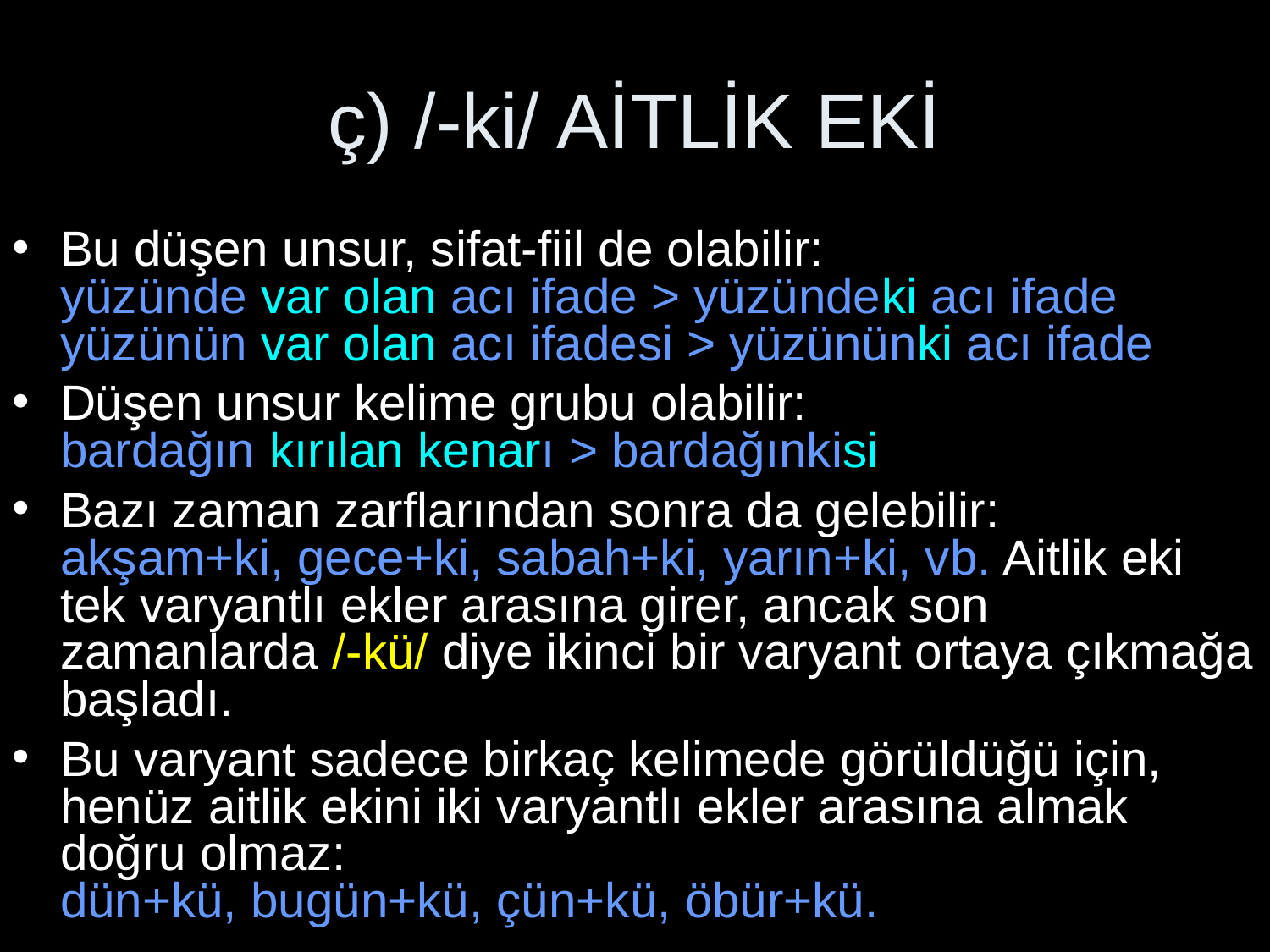

# ç) /-ki/ AİTLİK EKİ
Bu düşen unsur, sifat-fiil de olabilir:
yüzünde var olan acı ifade > yüzündeki acı ifade
yüzünün var olan acı ifadesi > yüzününki acı ifade
Düşen unsur kelime grubu olabilir:
bardağın kırılan kenarı > bardağınkisi
Bazı zaman zarflarından sonra da gelebilir:
akşam+ki, gece+ki, sabah+ki, yarın+ki, vb. Aitlik eki tek varyantlı ekler arasına girer, ancak son zamanlarda /-kü/ diye ikinci bir varyant ortaya çıkmağa başladı.
Bu varyant sadece birkaç kelimede görüldüğü için, henüz aitlik ekini iki varyantlı ekler arasına almak doğru olmaz:
dün+kü, bugün+kü, çün+kü, öbür+kü.